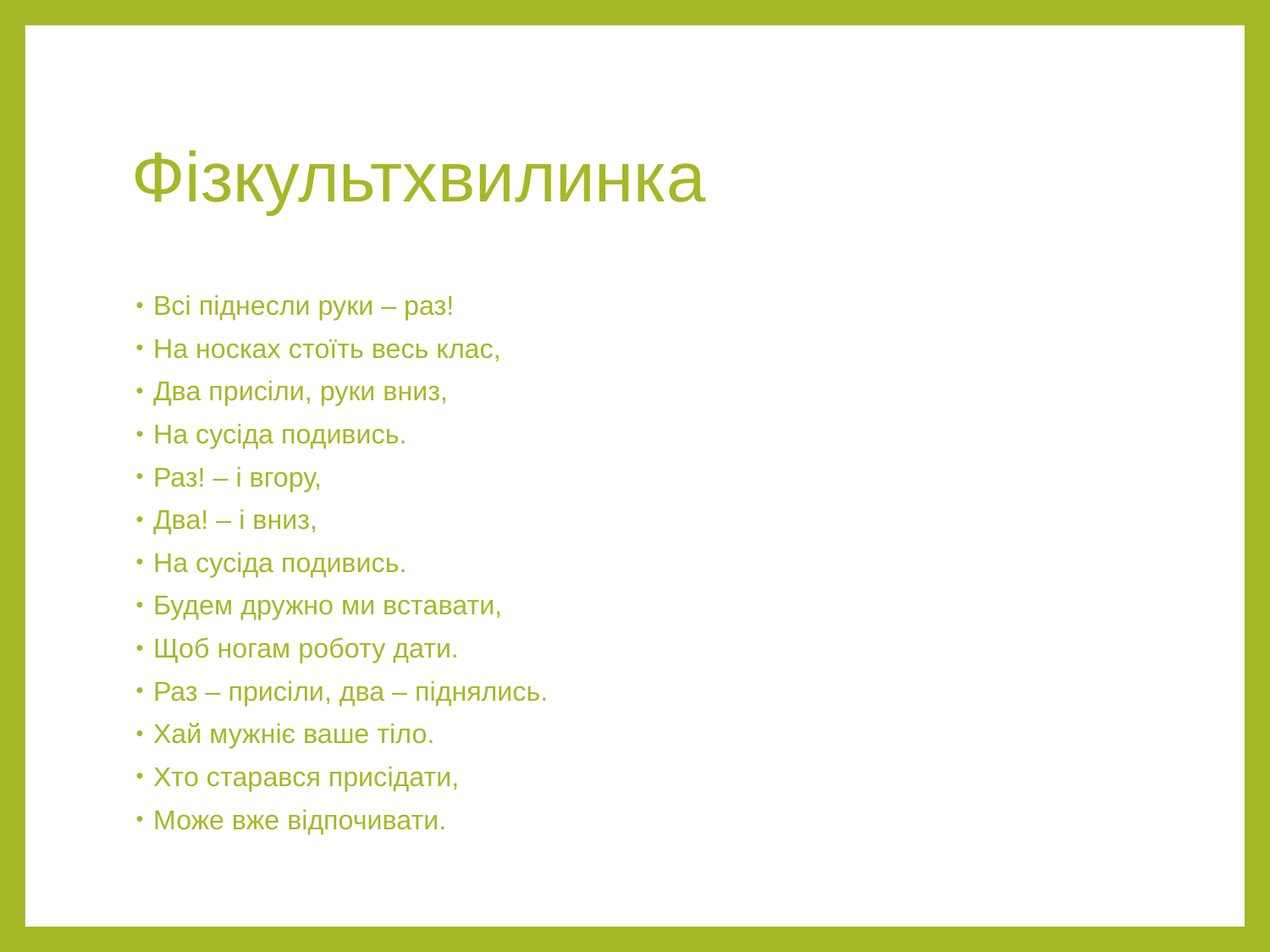

# Фізкультхвилинка
Всі піднесли руки – раз!
На носках стоїть весь клас,
Два присіли, руки вниз,
На сусіда подивись.
Раз! – і вгору,
Два! – і вниз,
На сусіда подивись.
Будем дружно ми вставати,
Щоб ногам роботу дати.
Раз – присіли, два – піднялись.
Хай мужніє ваше тіло.
Хто старався присідати,
Може вже відпочивати.